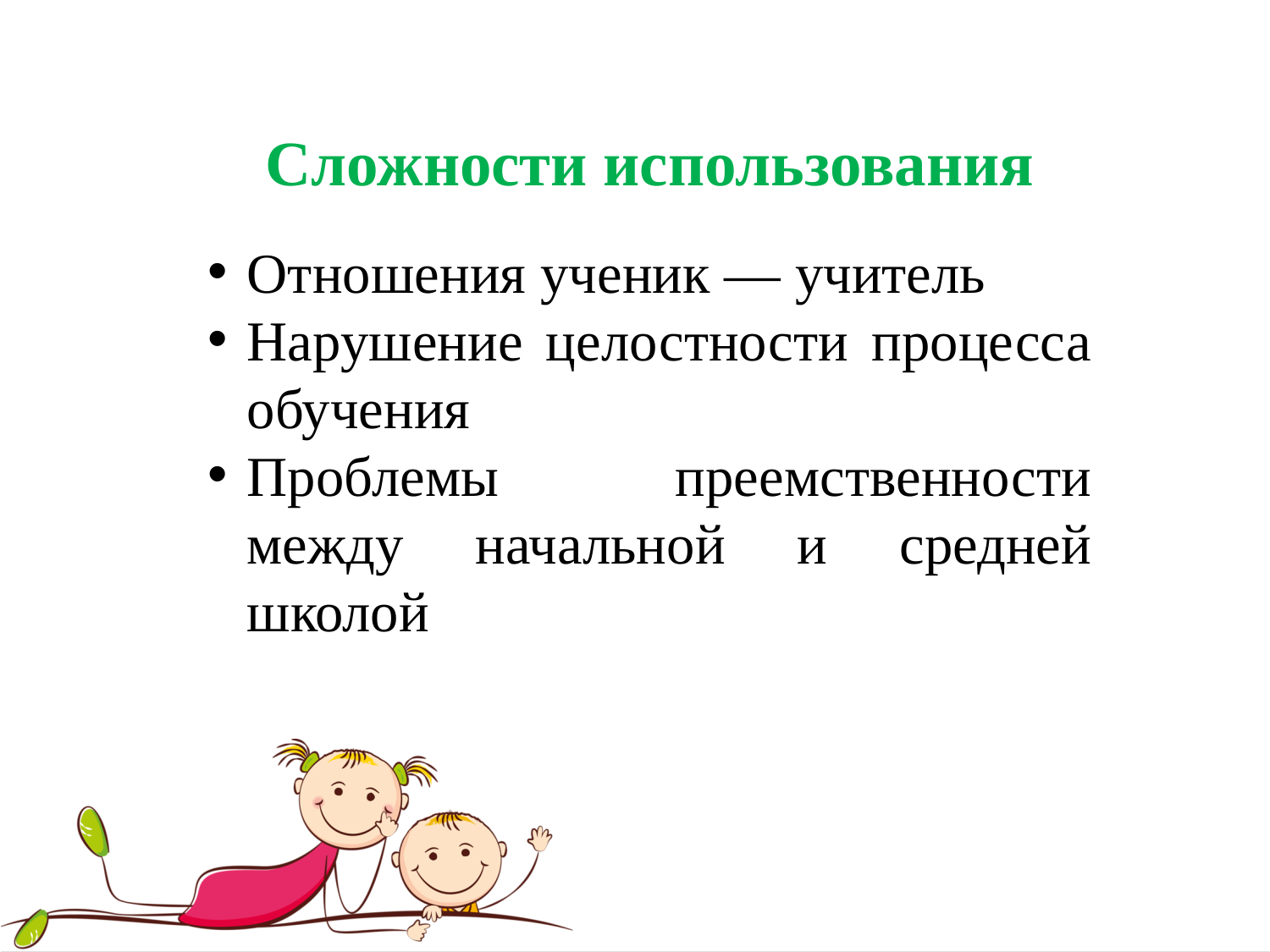

Сложности использования

Отношения ученик — учитель
Нарушение целостности процесса обучения
Проблемы преемственности между начальной и средней школой